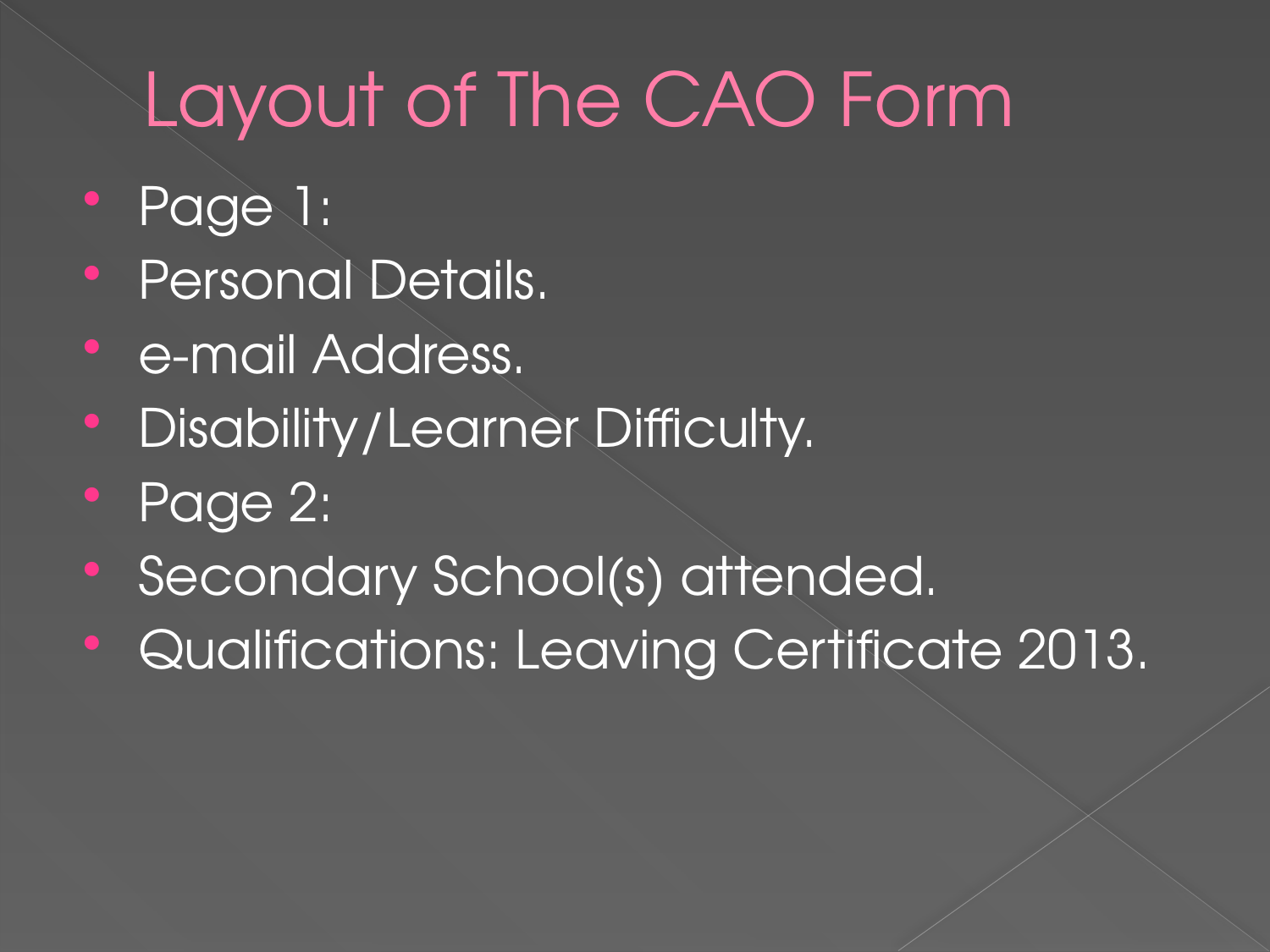

# Layout of The CAO Form
Page 1:
Personal Details.
e-mail Address.
Disability/Learner Difficulty.
Page 2:
Secondary School(s) attended.
Qualifications: Leaving Certificate 2013.